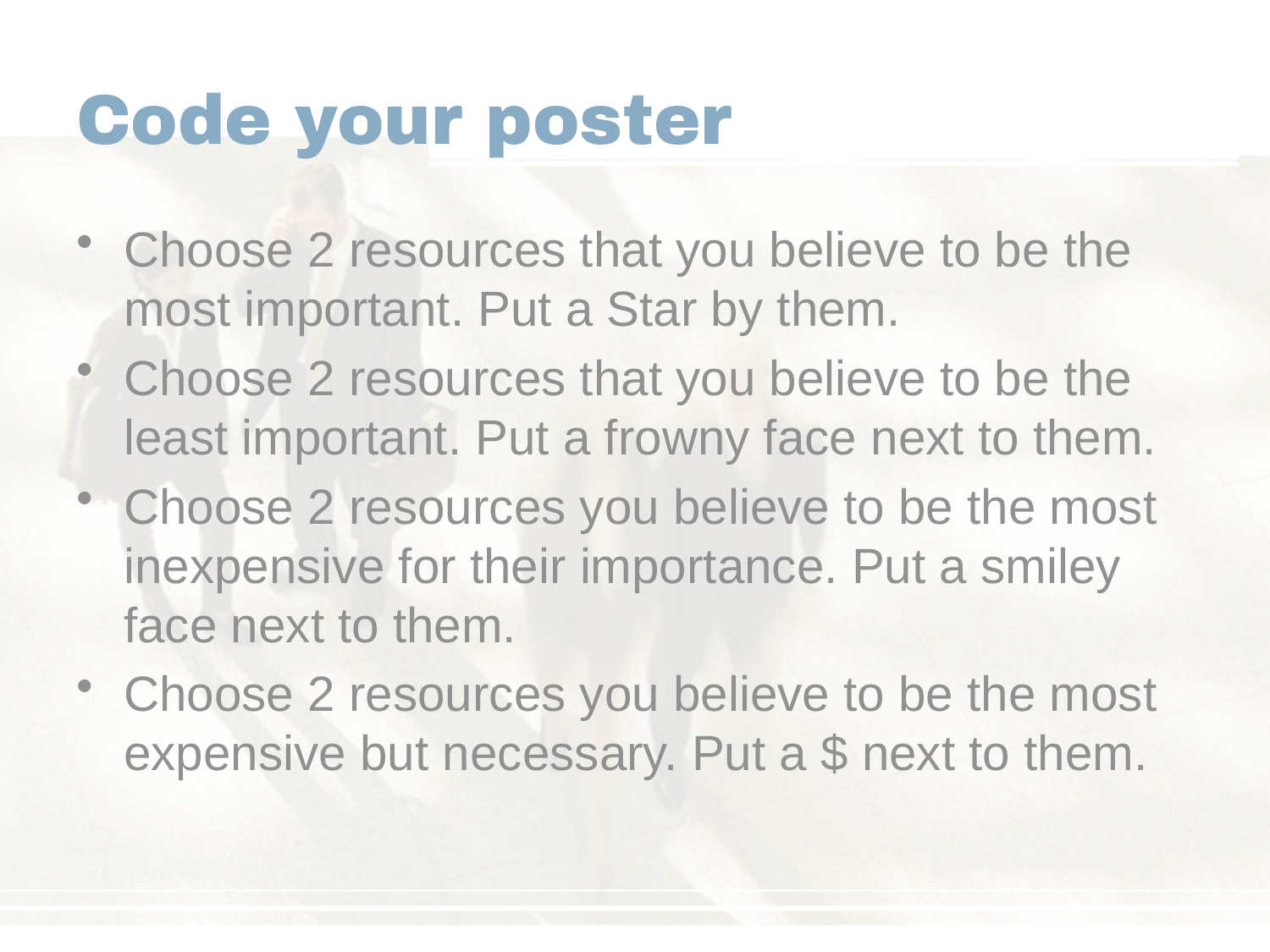

# Code your poster
Choose 2 resources that you believe to be the most important. Put a Star by them.
Choose 2 resources that you believe to be the least important. Put a frowny face next to them.
Choose 2 resources you believe to be the most inexpensive for their importance. Put a smiley face next to them.
Choose 2 resources you believe to be the most expensive but necessary. Put a $ next to them.